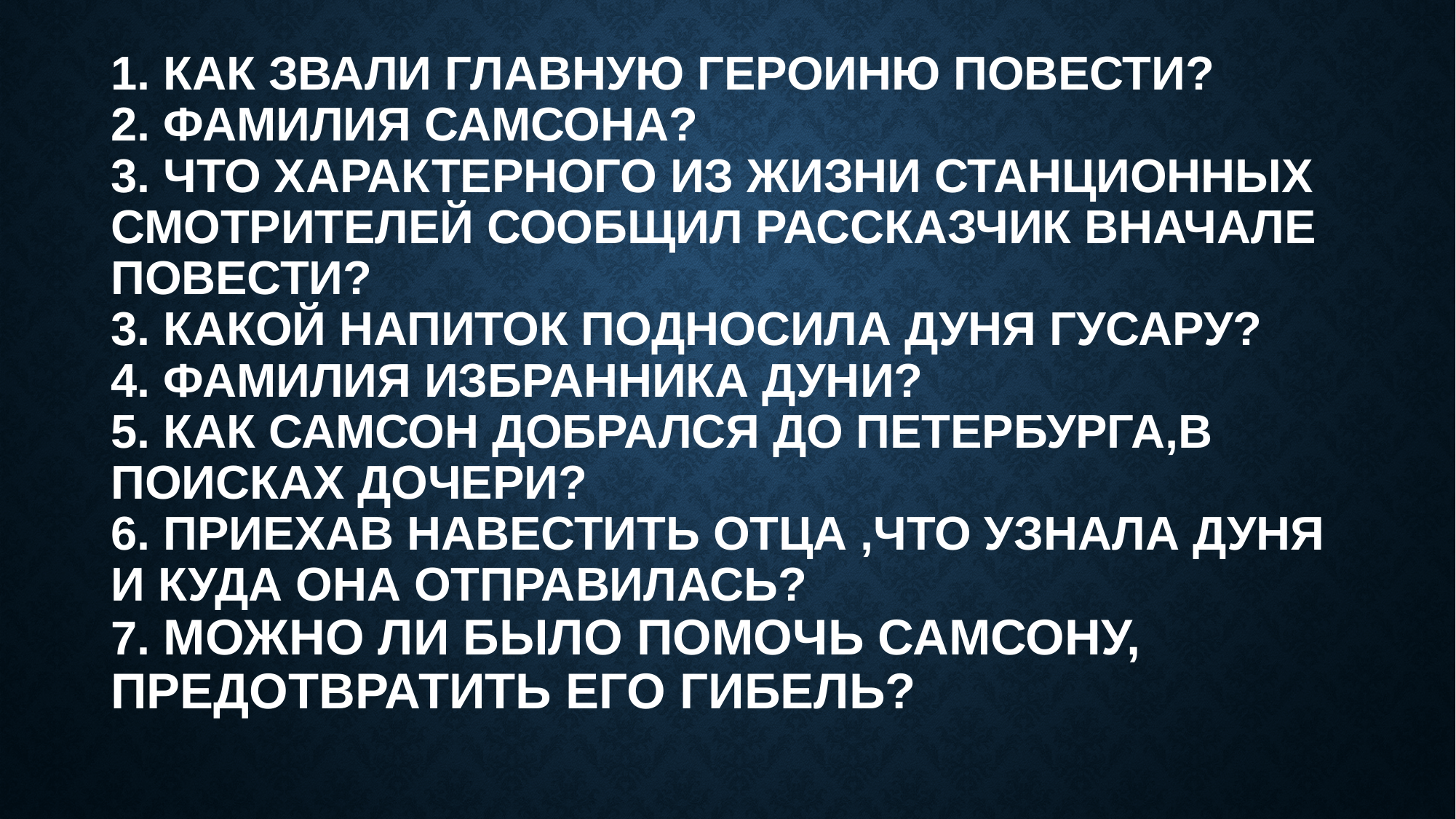

# 1. Как звали главную героиню повести? 2. Фамилия Самсона? 3. Что характерного из жизни станционных смотрителей сообщил рассказчик вначале повести? 3. Какой напиток подносила Дуня гусару? 4. Фамилия избранника Дуни? 5. Как Самсон добрался до Петербурга,в поисках дочери? 6. Приехав навестить отца ,что узнала Дуня и куда она отправилась? 7. Можно ли было помочь Самсону, предотвратить его гибель?